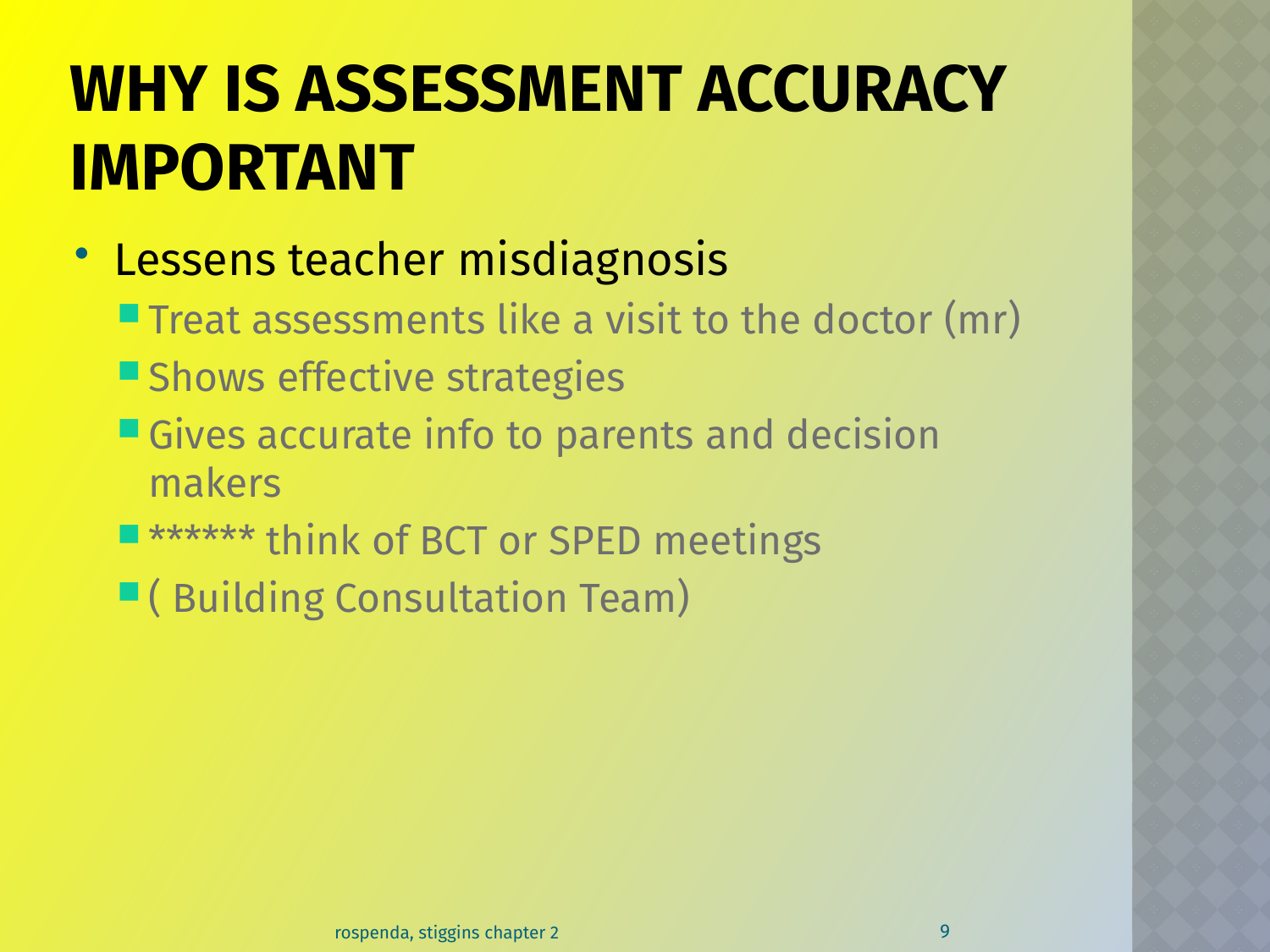

# Why is Assessment Accuracy Important
Lessens teacher misdiagnosis
Treat assessments like a visit to the doctor (mr)
Shows effective strategies
Gives accurate info to parents and decision makers
****** think of BCT or SPED meetings
( Building Consultation Team)
9
rospenda, stiggins chapter 2